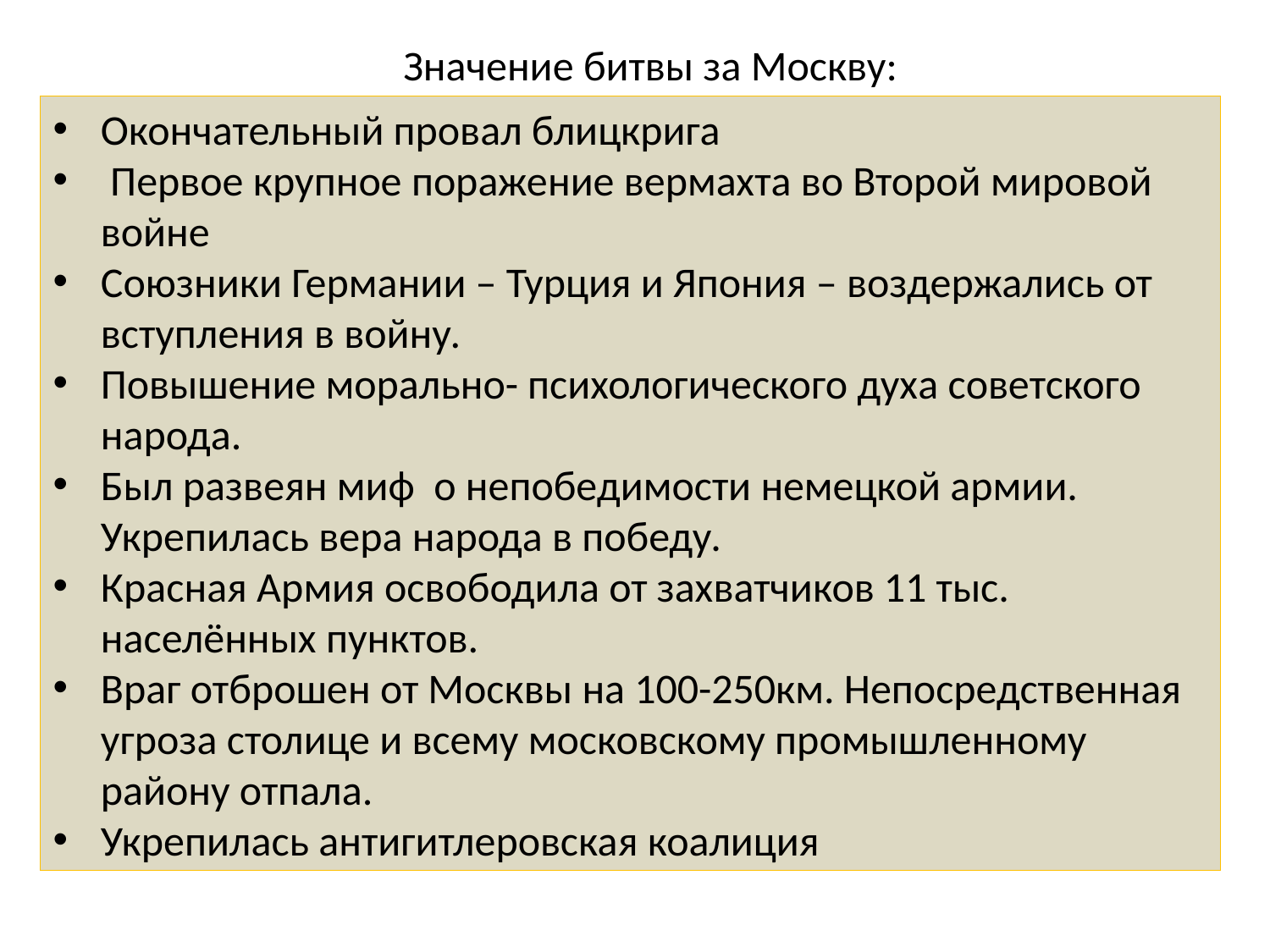

Значение битвы за Москву:
Окончательный провал блицкрига
 Первое крупное поражение вермахта во Второй мировой войне
Союзники Германии – Турция и Япония – воздержались от вступления в войну.
Повышение морально- психологического духа советского народа.
Был развеян миф  о непобедимости немецкой армии. Укрепилась вера народа в победу.
Красная Армия освободила от захватчиков 11 тыс. населённых пунктов.
Враг отброшен от Москвы на 100-250км. Непосредственная угроза столице и всему московскому промышленному району отпала.
Укрепилась антигитлеровская коалиция